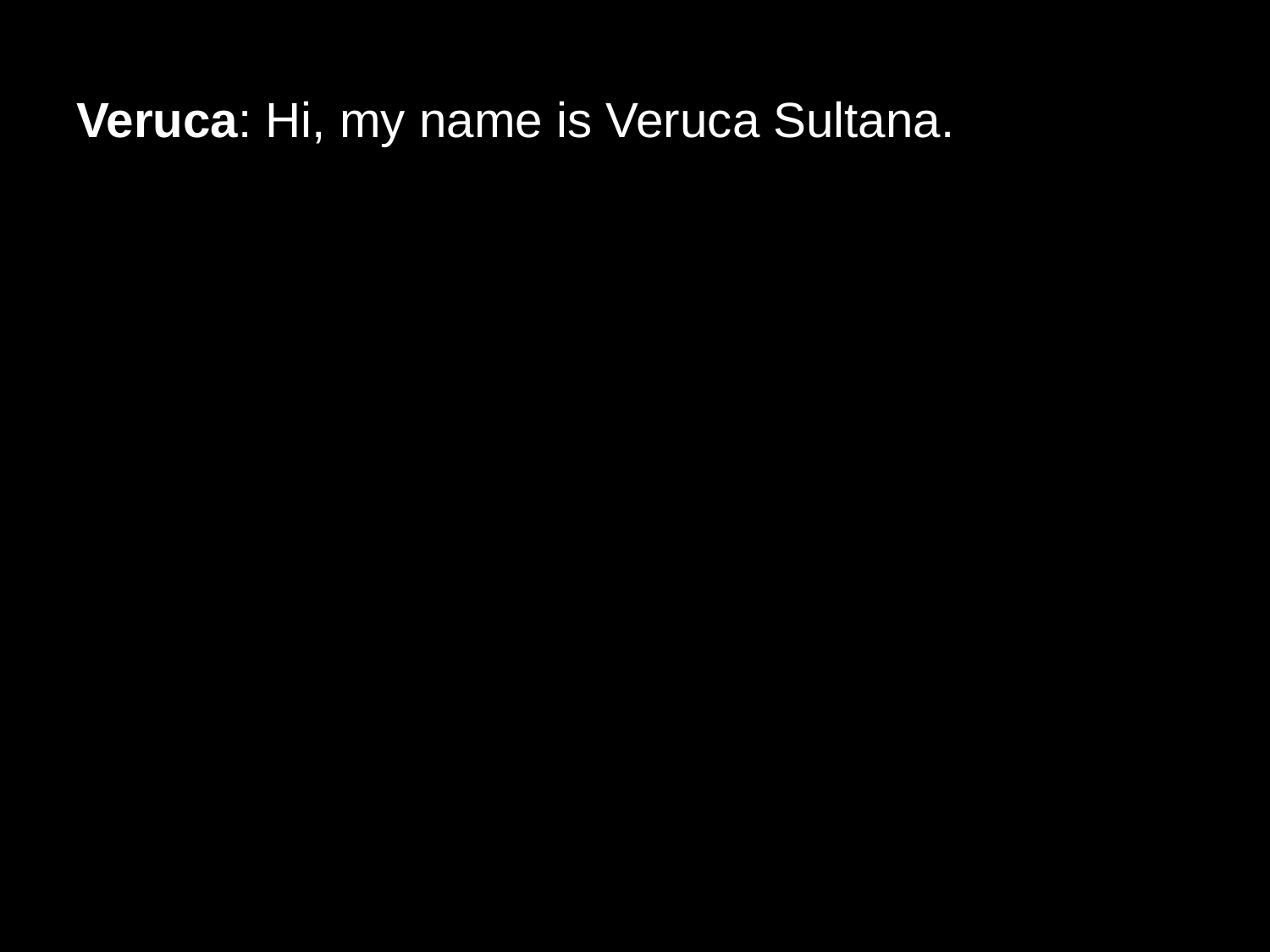

# Veruca: Hi, my name is Veruca Sultana.